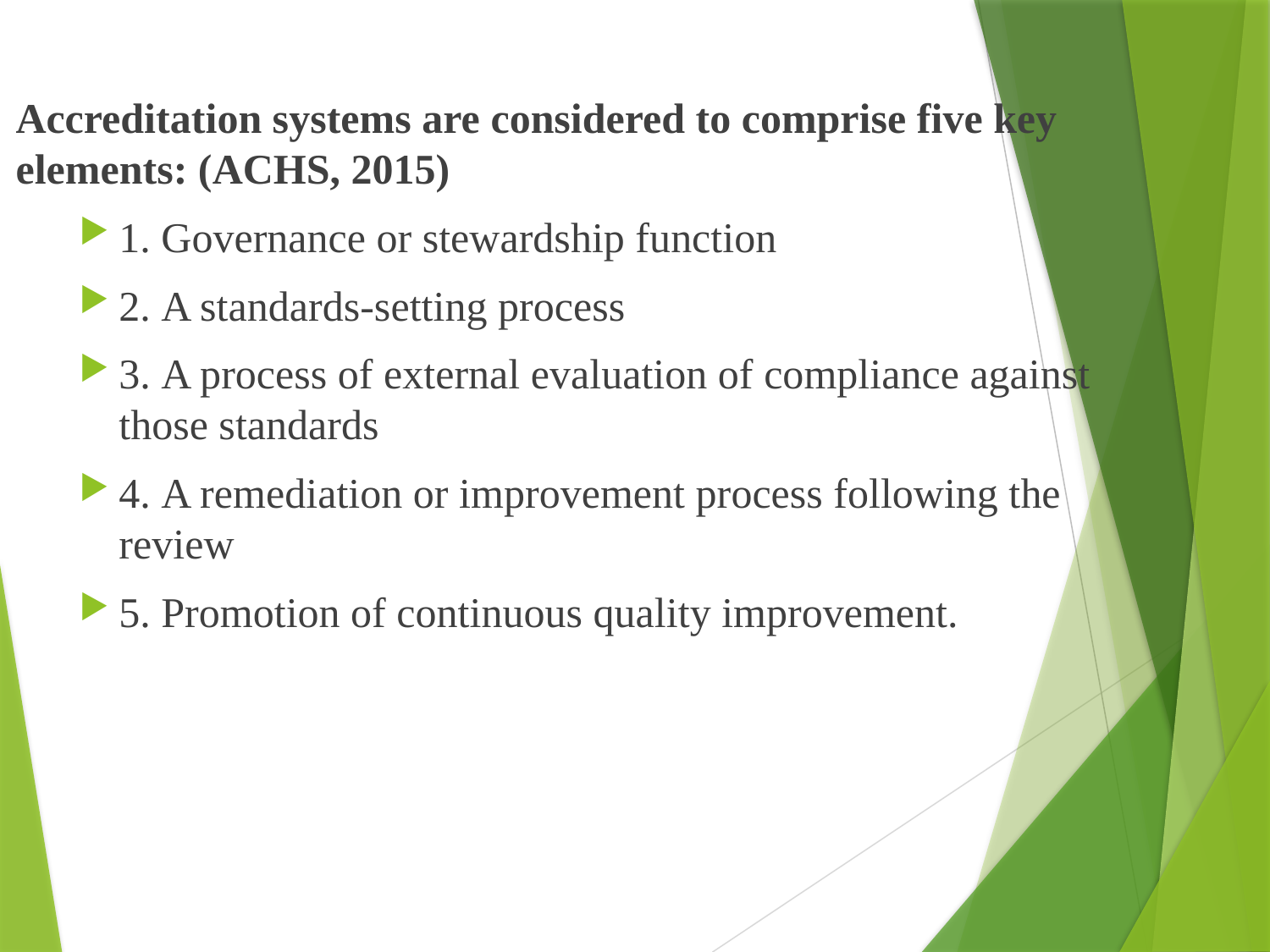

Accreditation systems are considered to comprise five key elements: (ACHS, 2015)
1. Governance or stewardship function
2. A standards-setting process
3. A process of external evaluation of compliance against those standards
4. A remediation or improvement process following the review
5. Promotion of continuous quality improvement.